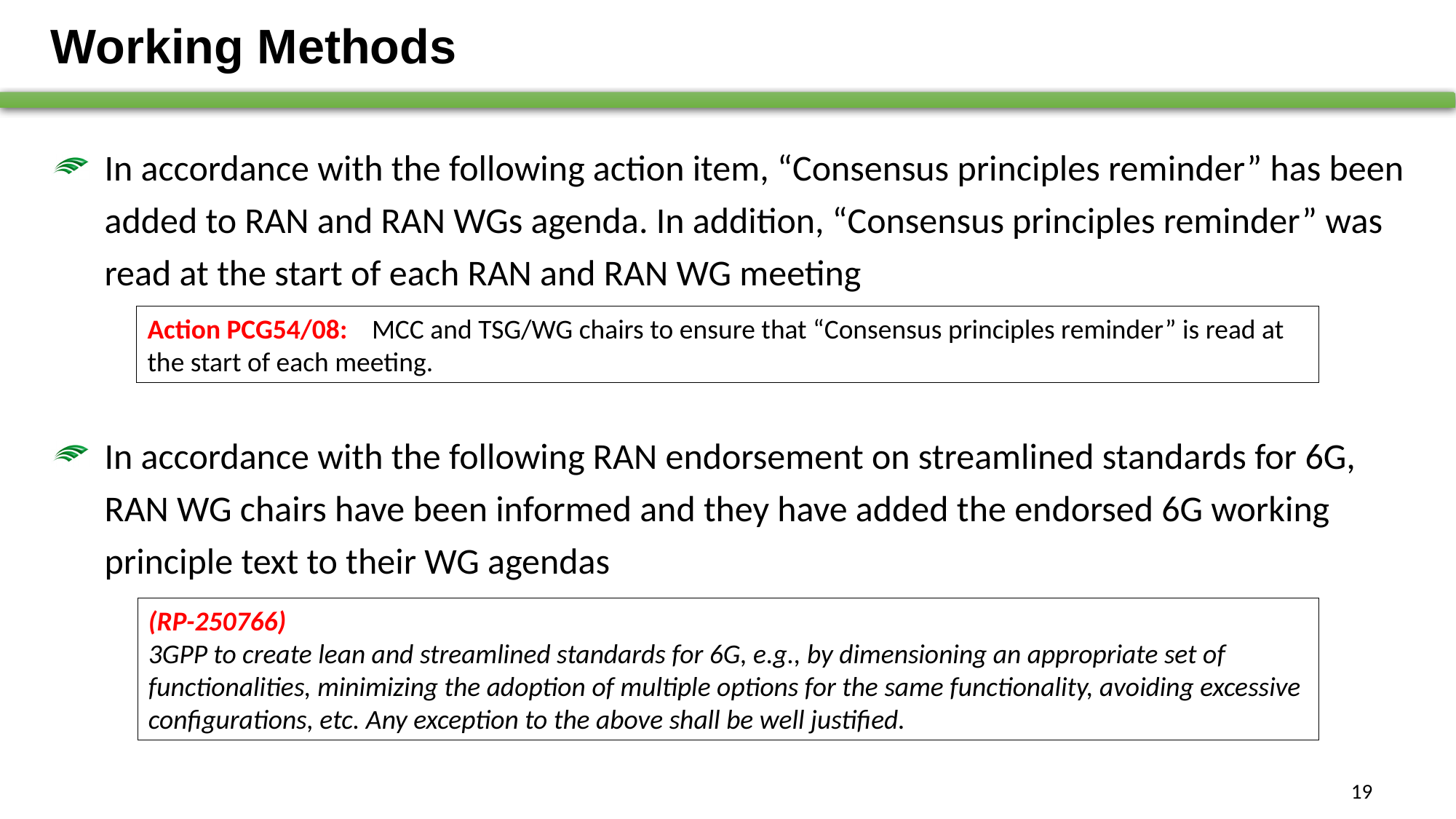

# Working Methods
In accordance with the following action item, “Consensus principles reminder” has been added to RAN and RAN WGs agenda. In addition, “Consensus principles reminder” was read at the start of each RAN and RAN WG meeting

In accordance with the following RAN endorsement on streamlined standards for 6G, RAN WG chairs have been informed and they have added the endorsed 6G working principle text to their WG agendas
Action PCG54/08:	 MCC and TSG/WG chairs to ensure that “Consensus principles reminder” is read at the start of each meeting.
(RP-250766)
3GPP to create lean and streamlined standards for 6G, e.g., by dimensioning an appropriate set of functionalities, minimizing the adoption of multiple options for the same functionality, avoiding excessive configurations, etc. Any exception to the above shall be well justified.